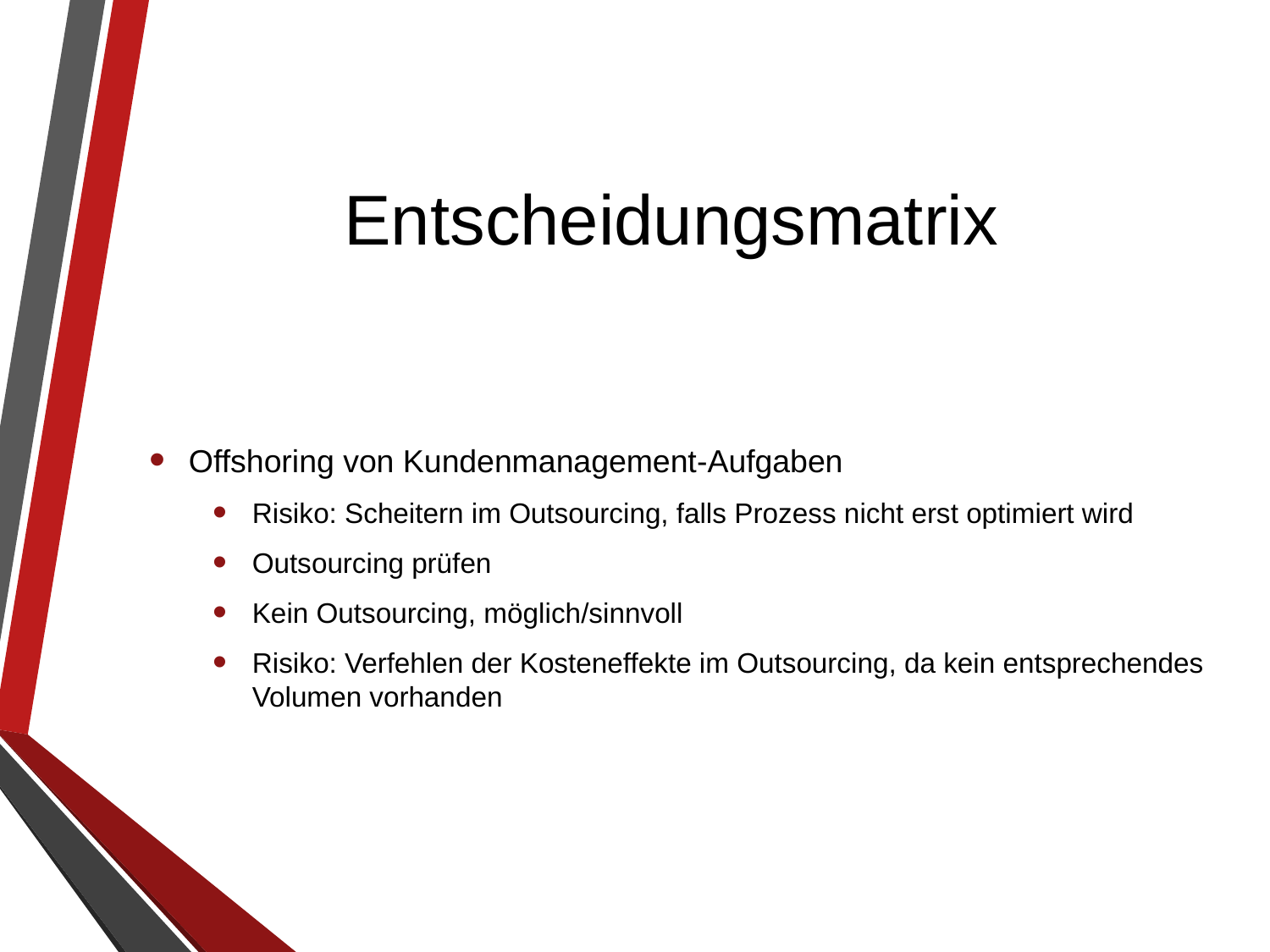

# Entscheidungsmatrix
Offshoring von Kundenmanagement-Aufgaben
Risiko: Scheitern im Outsourcing, falls Prozess nicht erst optimiert wird
Outsourcing prüfen
Kein Outsourcing, möglich/sinnvoll
Risiko: Verfehlen der Kosteneffekte im Outsourcing, da kein entsprechendes Volumen vorhanden